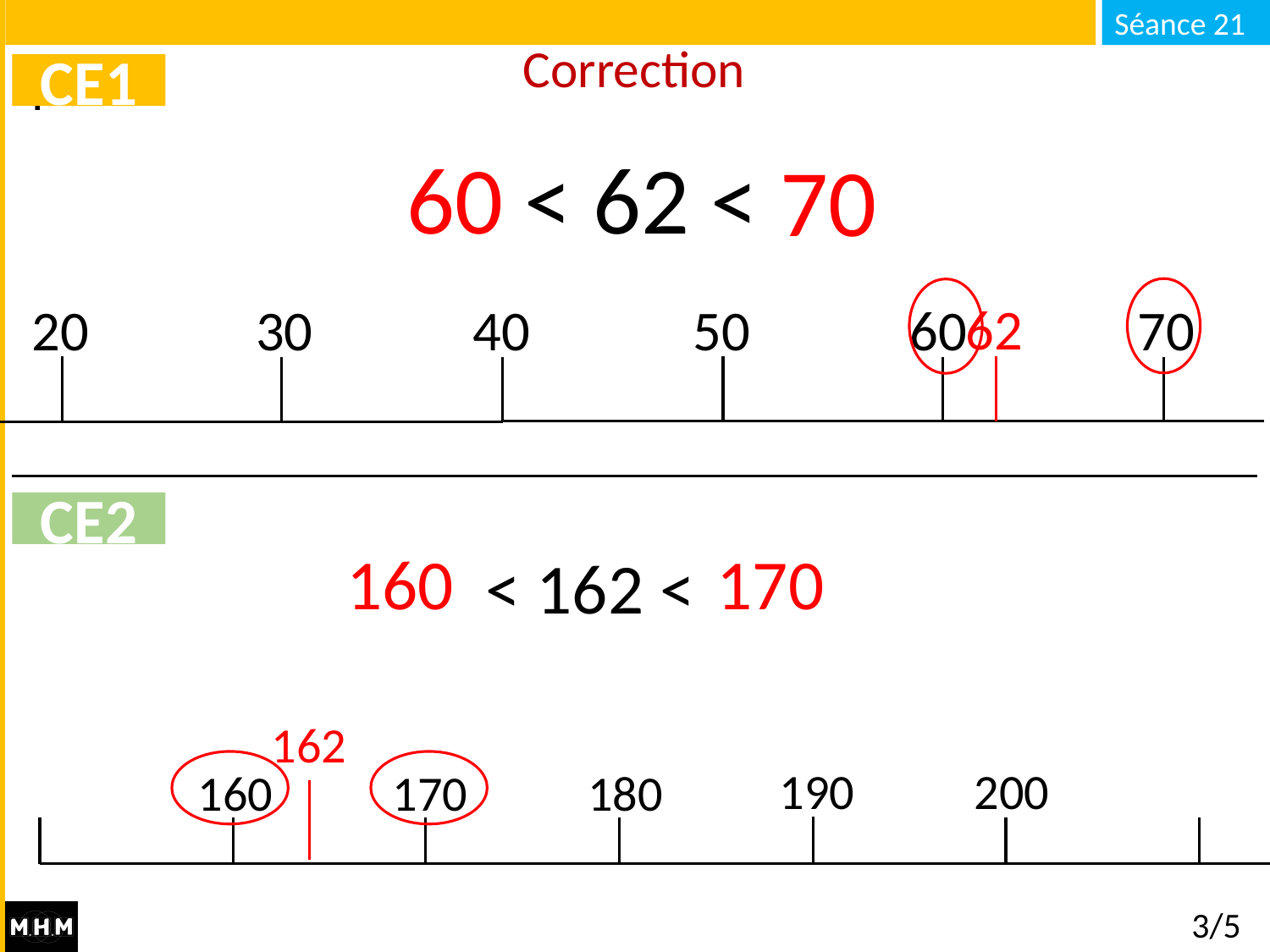

Correction
CE1
60
… < 62 < …
70

62

70
60
50
20
30
40
CE2
160
170
… < 162 < …
162

190
200
160
170
180
3/5